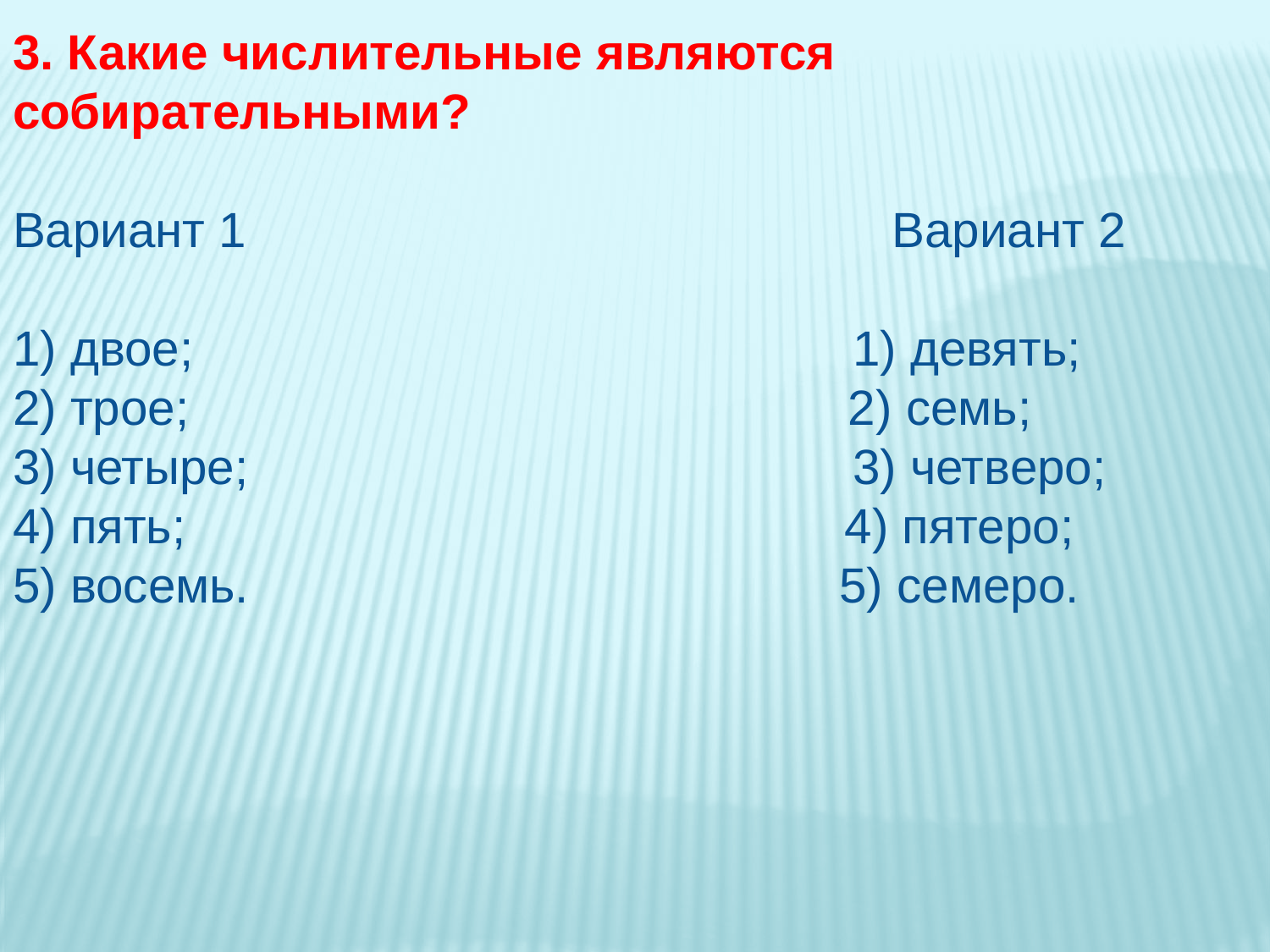

3. Какие числительные являются собирательными?

Вариант 1                                               Вариант 2

1) двое;                                                1) девять;
2) трое;                                                2) семь;
3) четыре;                                            3) четверо;
4) пять;                                                4) пятеро;
5) восемь.                                           5) семеро.